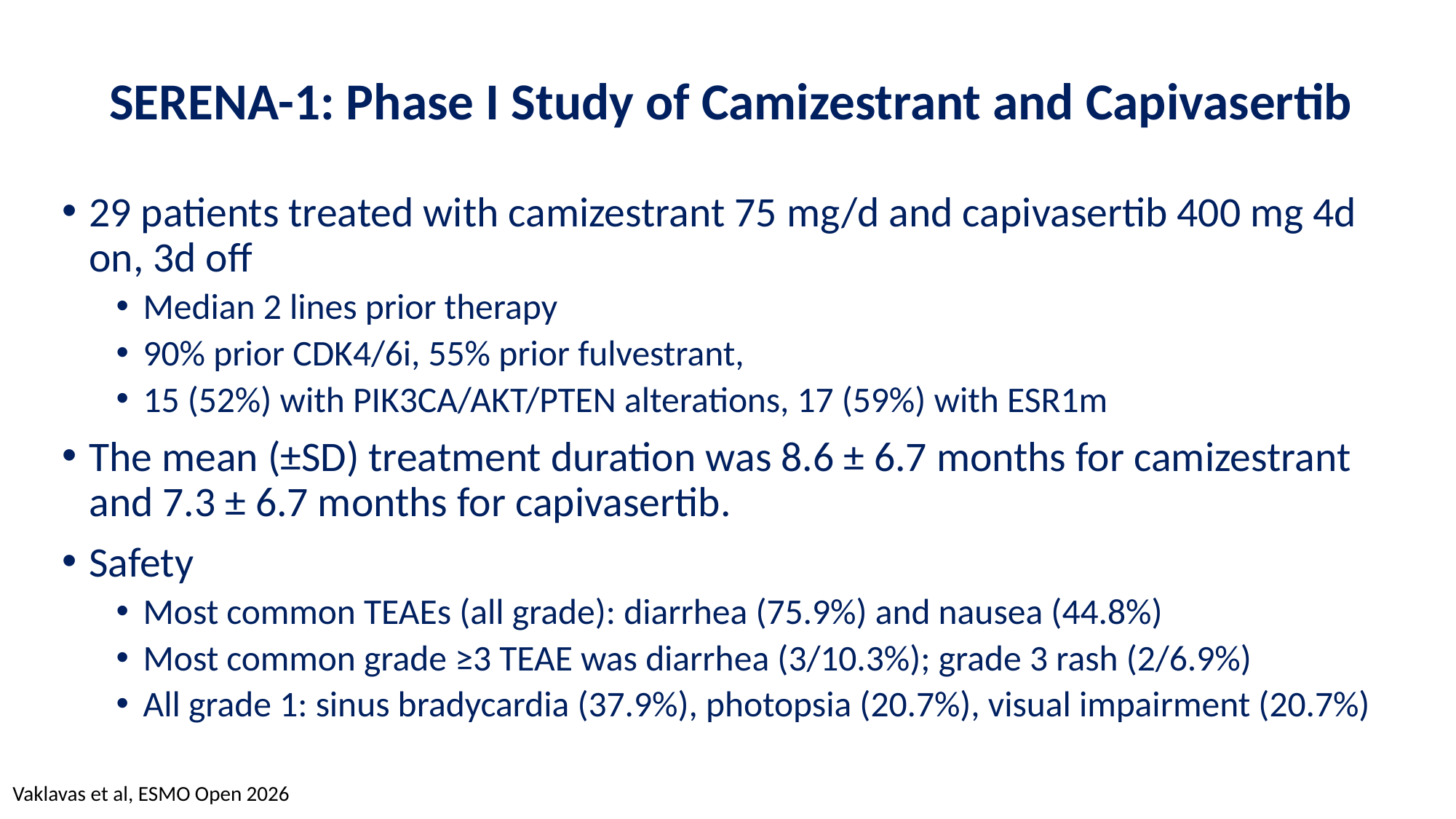

# SERENA-1: Phase I Study of Camizestrant and Capivasertib
29 patients treated with camizestrant 75 mg/d and capivasertib 400 mg 4d on, 3d off
Median 2 lines prior therapy
90% prior CDK4/6i, 55% prior fulvestrant,
15 (52%) with PIK3CA/AKT/PTEN alterations, 17 (59%) with ESR1m
The mean (±SD) treatment duration was 8.6 ± 6.7 months for camizestrant and 7.3 ± 6.7 months for capivasertib.
Safety
Most common TEAEs (all grade): diarrhea (75.9%) and nausea (44.8%)
Most common grade ≥3 TEAE was diarrhea (3/10.3%); grade 3 rash (2/6.9%)
All grade 1: sinus bradycardia (37.9%), photopsia (20.7%), visual impairment (20.7%)

Vaklavas et al, ESMO Open 2026